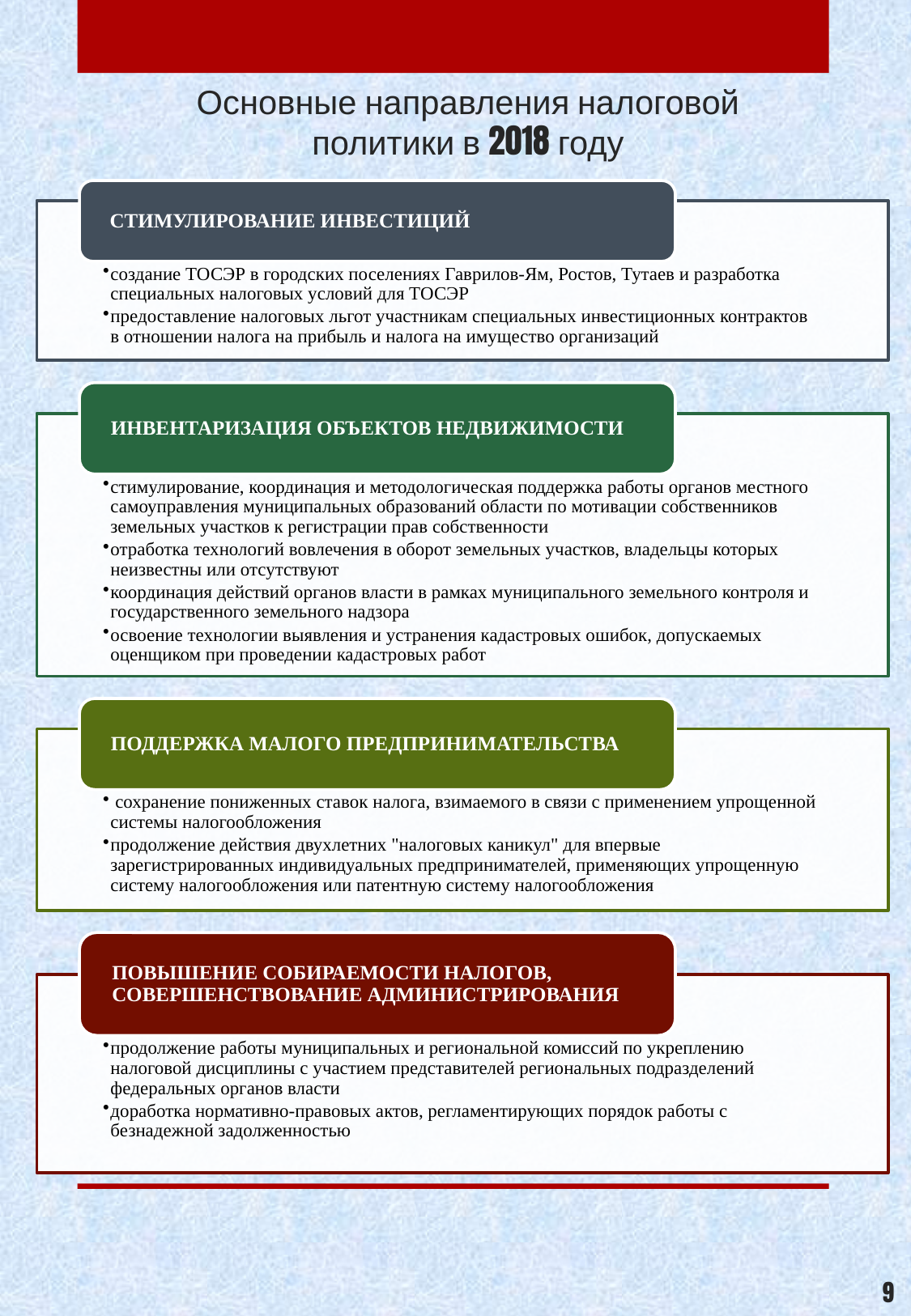

# Основные направления налоговой политики в 2018 году
создание ТОСЭР в городских поселениях Гаврилов-Ям, Ростов, Тутаев и разработка специальных налоговых условий для ТОСЭР
предоставление налоговых льгот участникам специальных инвестиционных контрактов в отношении налога на прибыль и налога на имущество организаций
СТИМУЛИРОВАНИЕ ИНВЕСТИЦИЙ
стимулирование, координация и методологическая поддержка работы органов местного самоуправления муниципальных образований области по мотивации собственников земельных участков к регистрации прав собственности
отработка технологий вовлечения в оборот земельных участков, владельцы которых неизвестны или отсутствуют
координация действий органов власти в рамках муниципального земельного контроля и государственного земельного надзора
освоение технологии выявления и устранения кадастровых ошибок, допускаемых оценщиком при проведении кадастровых работ
ИНВЕНТАРИЗАЦИЯ ОБЪЕКТОВ НЕДВИЖИМОСТИ
 сохранение пониженных ставок налога, взимаемого в связи с применением упрощенной системы налогообложения
продолжение действия двухлетних "налоговых каникул" для впервые зарегистрированных индивидуальных предпринимателей, применяющих упрощенную систему налогообложения или патентную систему налогообложения
ПОДДЕРЖКА МАЛОГО ПРЕДПРИНИМАТЕЛЬСТВА
продолжение работы муниципальных и региональной комиссий по укреплению налоговой дисциплины с участием представителей региональных подразделений федеральных органов власти
доработка нормативно-правовых актов, регламентирующих порядок работы с безнадежной задолженностью

ПОВЫШЕНИЕ СОБИРАЕМОСТИ НАЛОГОВ, СОВЕРШЕНСТВОВАНИЕ АДМИНИСТРИРОВАНИЯ
9